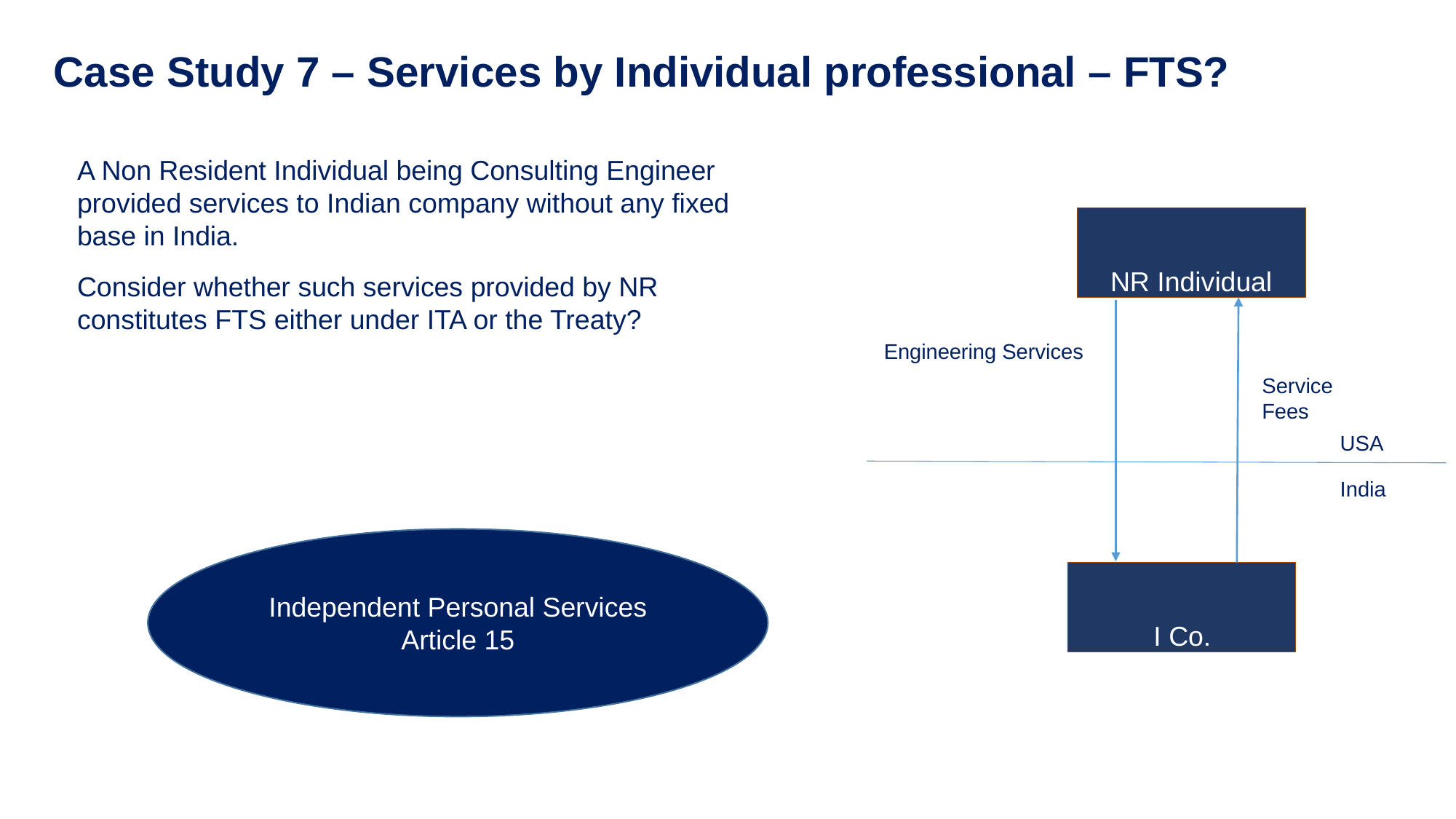

# Case Study 7 – Services by Individual professional – FTS?
A Non Resident Individual being Consulting Engineer provided services to Indian company without any fixed base in India.
Consider whether such services provided by NR constitutes FTS either under ITA or the Treaty?

NR Individual
Engineering Services
Service Fees
USA
India
Independent Personal Services
Article 15

I Co.
54